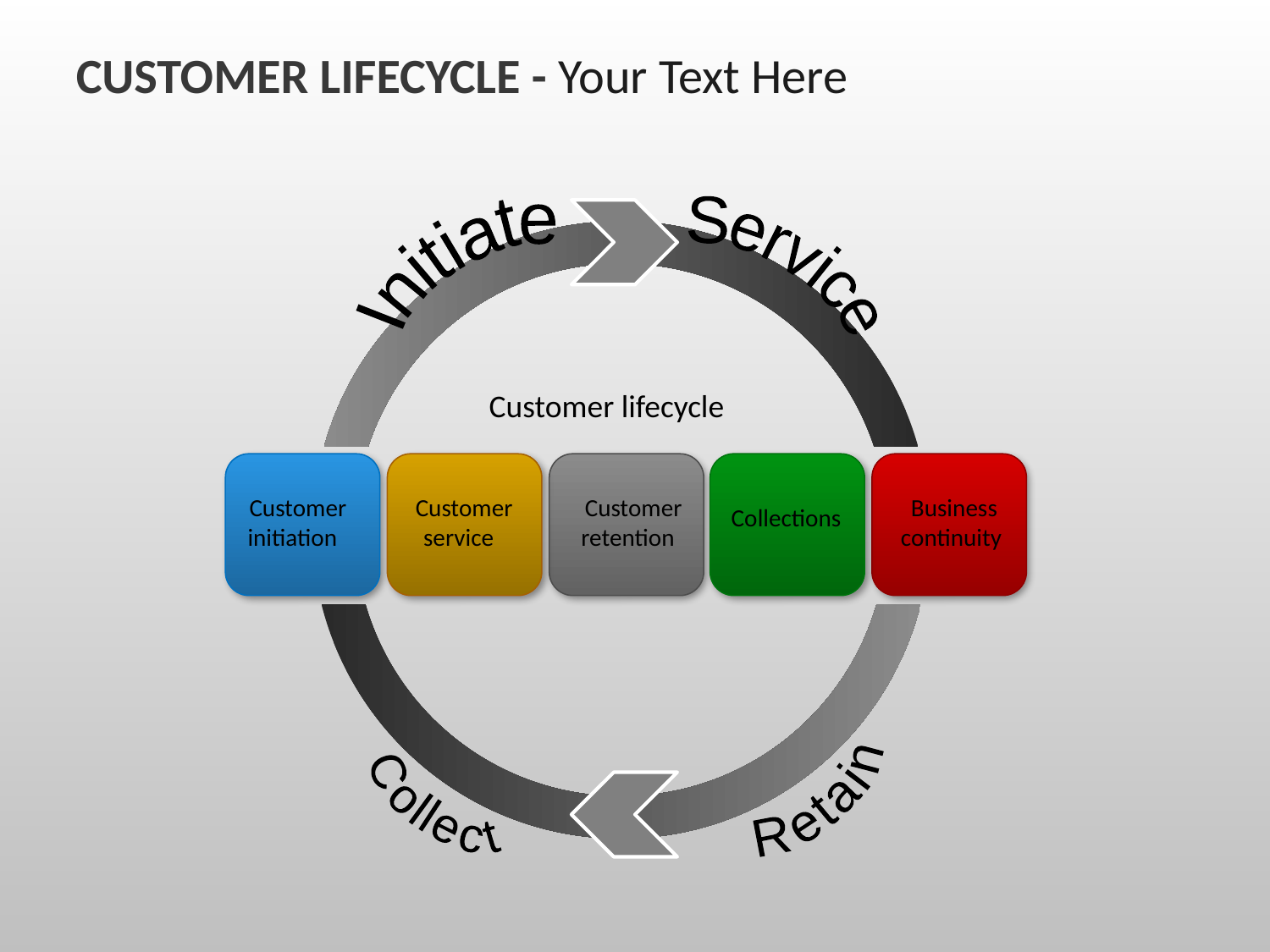

CUSTOMER LIFECYCLE - Your Text Here

Initiate
Service
Customer lifecycle

Customer initiation
Customer service
Customer retention
Business continuity
Collections

Retain
Collect